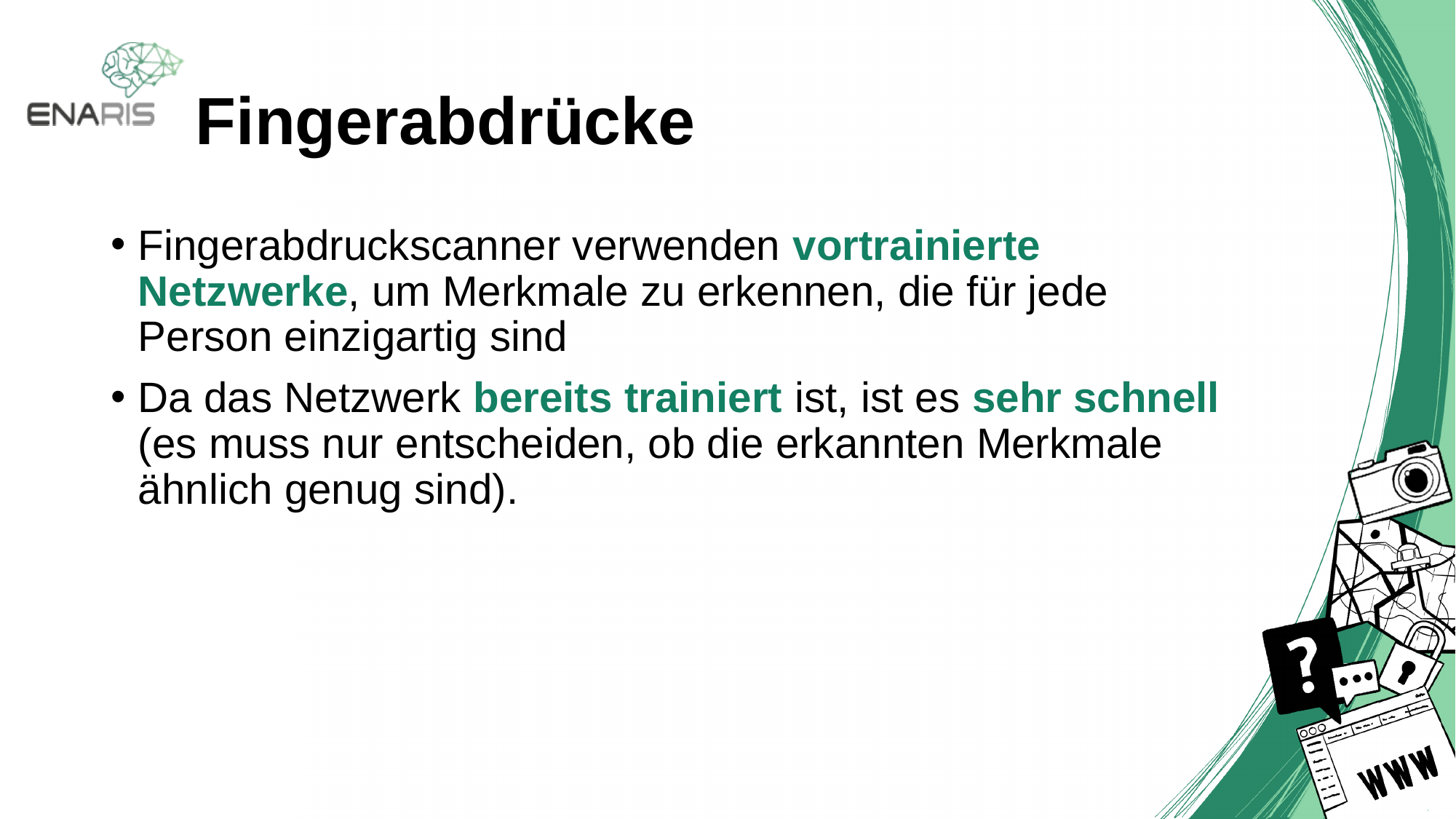

# Fingerabdrücke
Fingerabdruckscanner verwenden vortrainierte Netzwerke, um Merkmale zu erkennen, die für jede Person einzigartig sind
Da das Netzwerk bereits trainiert ist, ist es sehr schnell (es muss nur entscheiden, ob die erkannten Merkmale ähnlich genug sind).